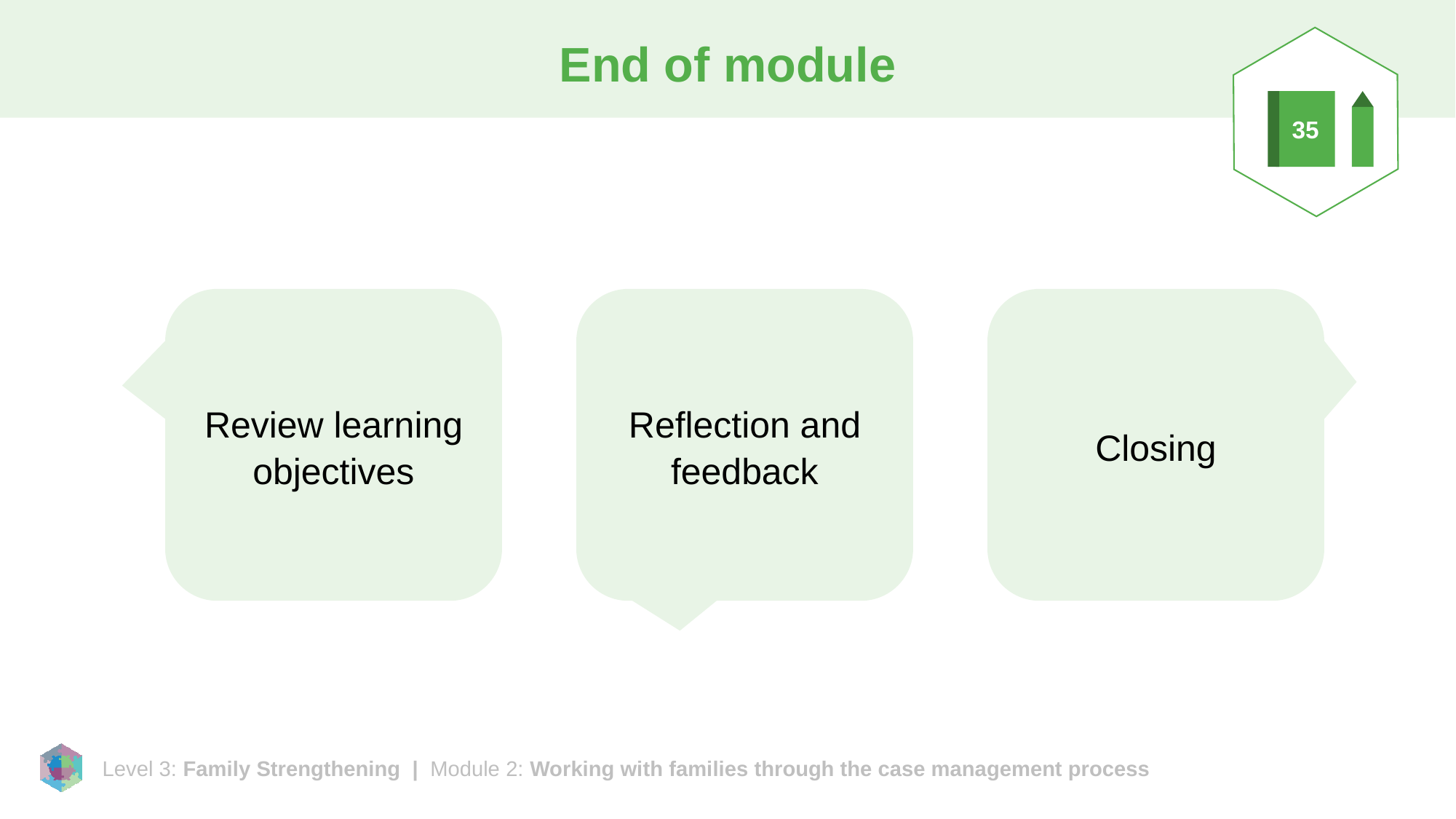

# End of module

35

Review learning objectives
Reflection and feedback
Closing